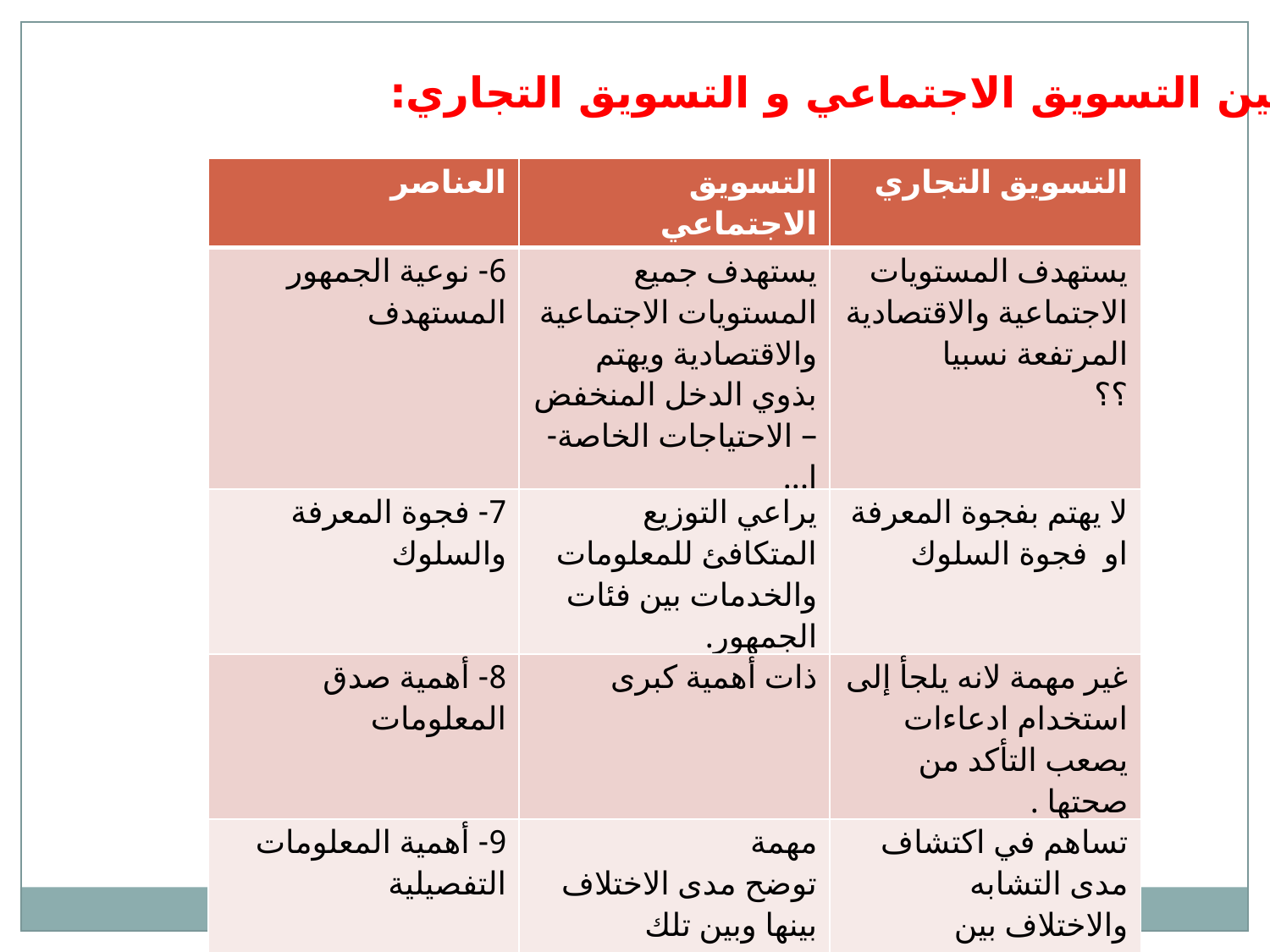

الفرق بين التسويق الاجتماعي و التسويق التجاري:
| العناصر | التسويق الاجتماعي | التسويق التجاري |
| --- | --- | --- |
| 6- نوعية الجمهور المستهدف | يستهدف جميع المستويات الاجتماعية والاقتصادية ويهتم بذوي الدخل المنخفض – الاحتياجات الخاصة-ا... | يستهدف المستويات الاجتماعية والاقتصادية المرتفعة نسبيا ؟؟ |
| 7- فجوة المعرفة والسلوك | يراعي التوزيع المتكافئ للمعلومات والخدمات بين فئات الجمهور. | لا يهتم بفجوة المعرفة او فجوة السلوك |
| 8- أهمية صدق المعلومات | ذات أهمية كبرى | غير مهمة لانه يلجأ إلى استخدام ادعاءات يصعب التأكد من صحتها . |
| 9- أهمية المعلومات التفصيلية | مهمة توضح مدى الاختلاف بينها وبين تلك المطلوب تغيرها – طبيعة الفائدة التي ستعود من هذا التغير | تساهم في اكتشاف مدى التشابه والاختلاف بين المنتجات |